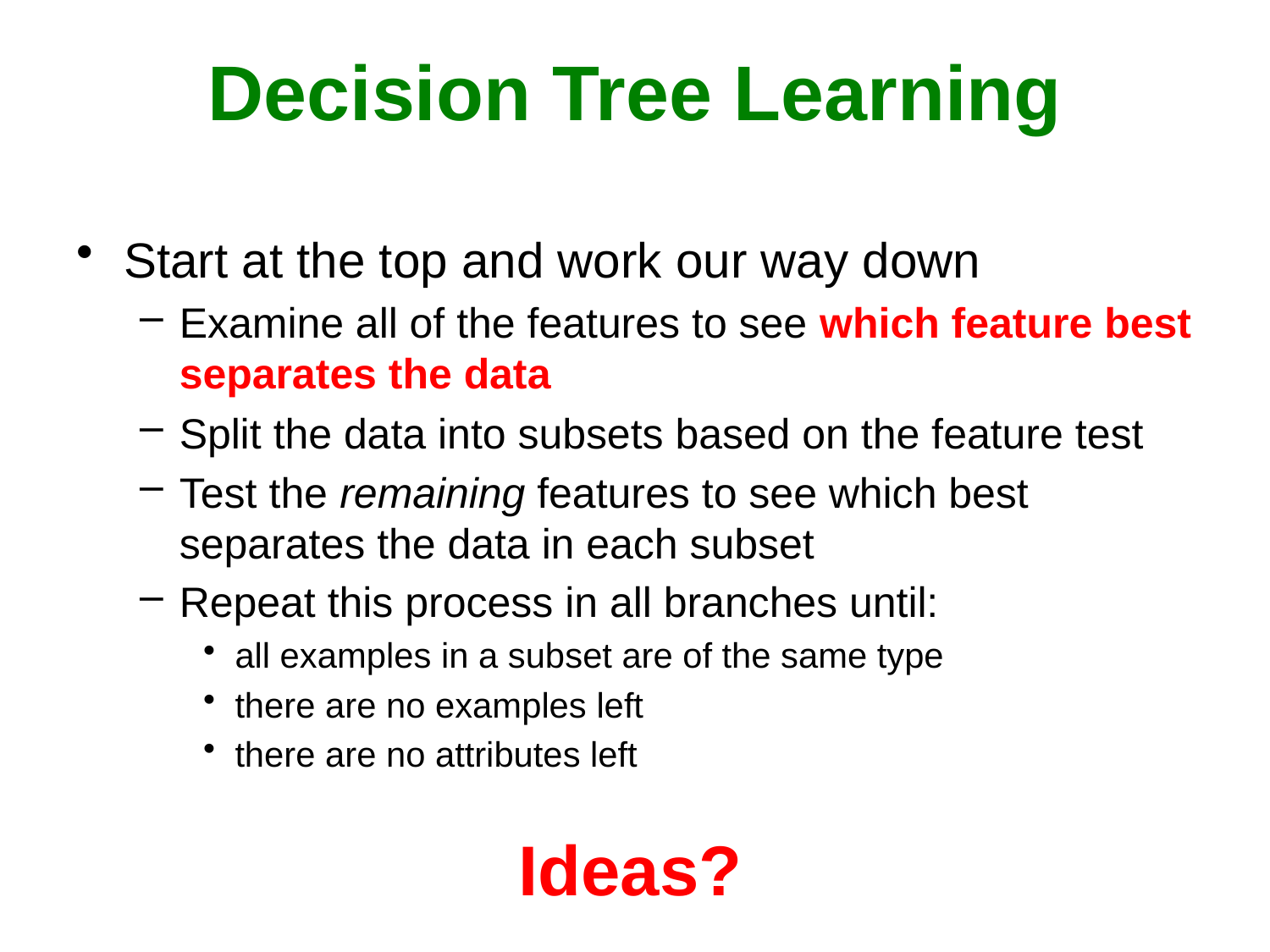

# Decision Tree Learning
Start at the top and work our way down
Examine all of the features to see which feature best separates the data
Split the data into subsets based on the feature test
Test the remaining features to see which best separates the data in each subset
Repeat this process in all branches until:
all examples in a subset are of the same type
there are no examples left
there are no attributes left
Ideas?